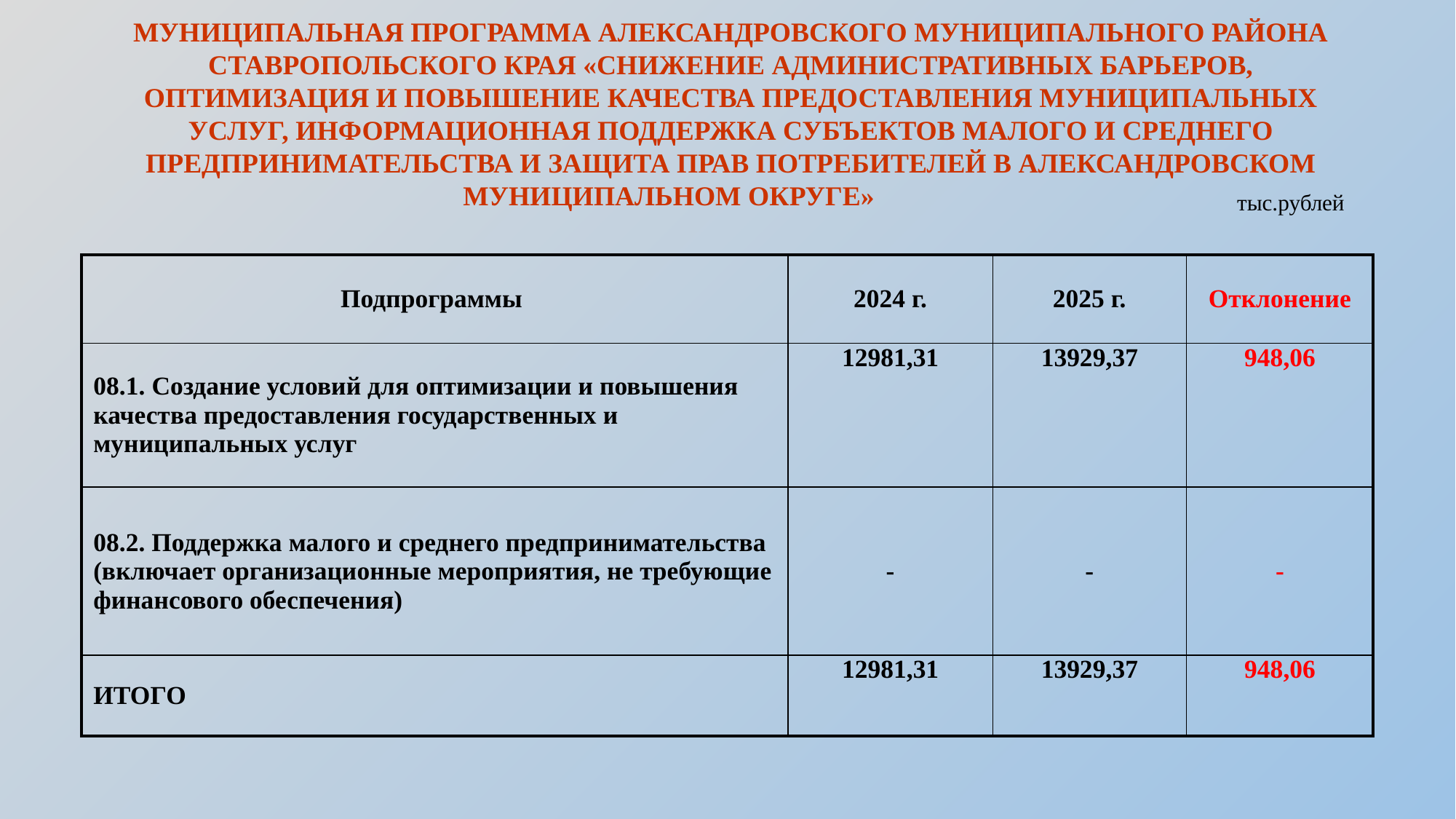

МУНИЦИПАЛЬНАЯ ПРОГРАММА АЛЕКСАНДРОВСКОГО МУНИЦИПАЛЬНОГО РАЙОНА СТАВРОПОЛЬСКОГО КРАЯ «СНИЖЕНИЕ АДМИНИСТРАТИВНЫХ БАРЬЕРОВ, ОПТИМИЗАЦИЯ И ПОВЫШЕНИЕ КАЧЕСТВА ПРЕДОСТАВЛЕНИЯ МУНИЦИПАЛЬНЫХ УСЛУГ, ИНФОРМАЦИОННАЯ ПОДДЕРЖКА СУБЪЕКТОВ МАЛОГО И СРЕДНЕГО ПРЕДПРИНИМАТЕЛЬСТВА И ЗАЩИТА ПРАВ ПОТРЕБИТЕЛЕЙ В АЛЕКСАНДРОВСКОМ МУНИЦИПАЛЬНОМ ОКРУГЕ»
тыс.рублей
| Подпрограммы | 2024 г. | 2025 г. | Отклонение |
| --- | --- | --- | --- |
| 08.1. Создание условий для оптимизации и повышения качества предоставления государственных и муниципальных услуг | 12981,31 | 13929,37 | 948,06 |
| 08.2. Поддержка малого и среднего предпринимательства (включает организационные мероприятия, не требующие финансового обеспечения) | - | - | - |
| ИТОГО | 12981,31 | 13929,37 | 948,06 |